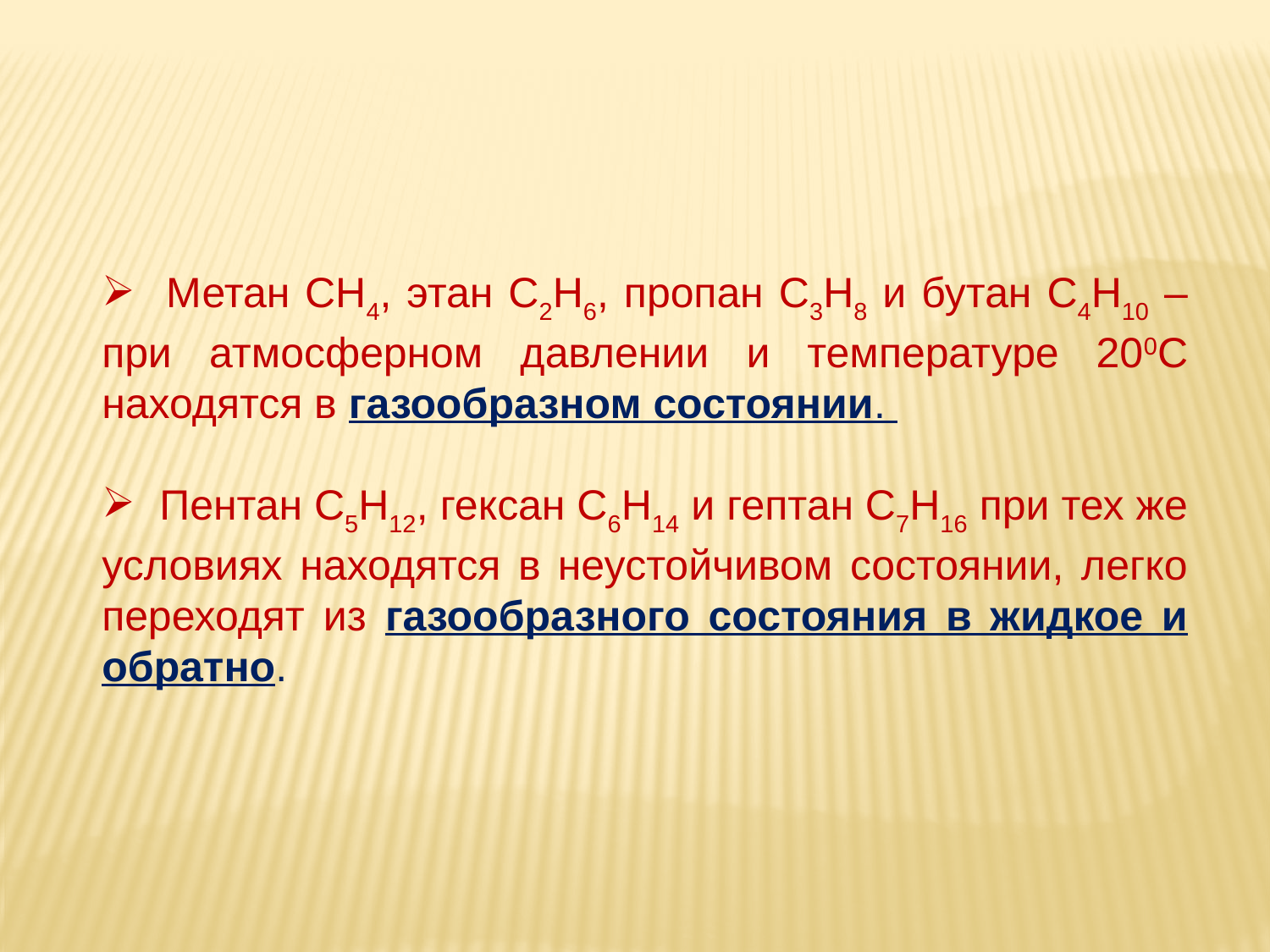

Метан СН4, этан С2Н6, пропан С3Н8 и бутан С4Н10 – при атмосферном давлении и температуре 200С находятся в газообразном состоянии.

  Пентан С5Н12, гексан С6Н14 и гептан С7Н16 при тех же условиях находятся в неустойчивом состоянии, легко переходят из газообразного состояния в жидкое и обратно.